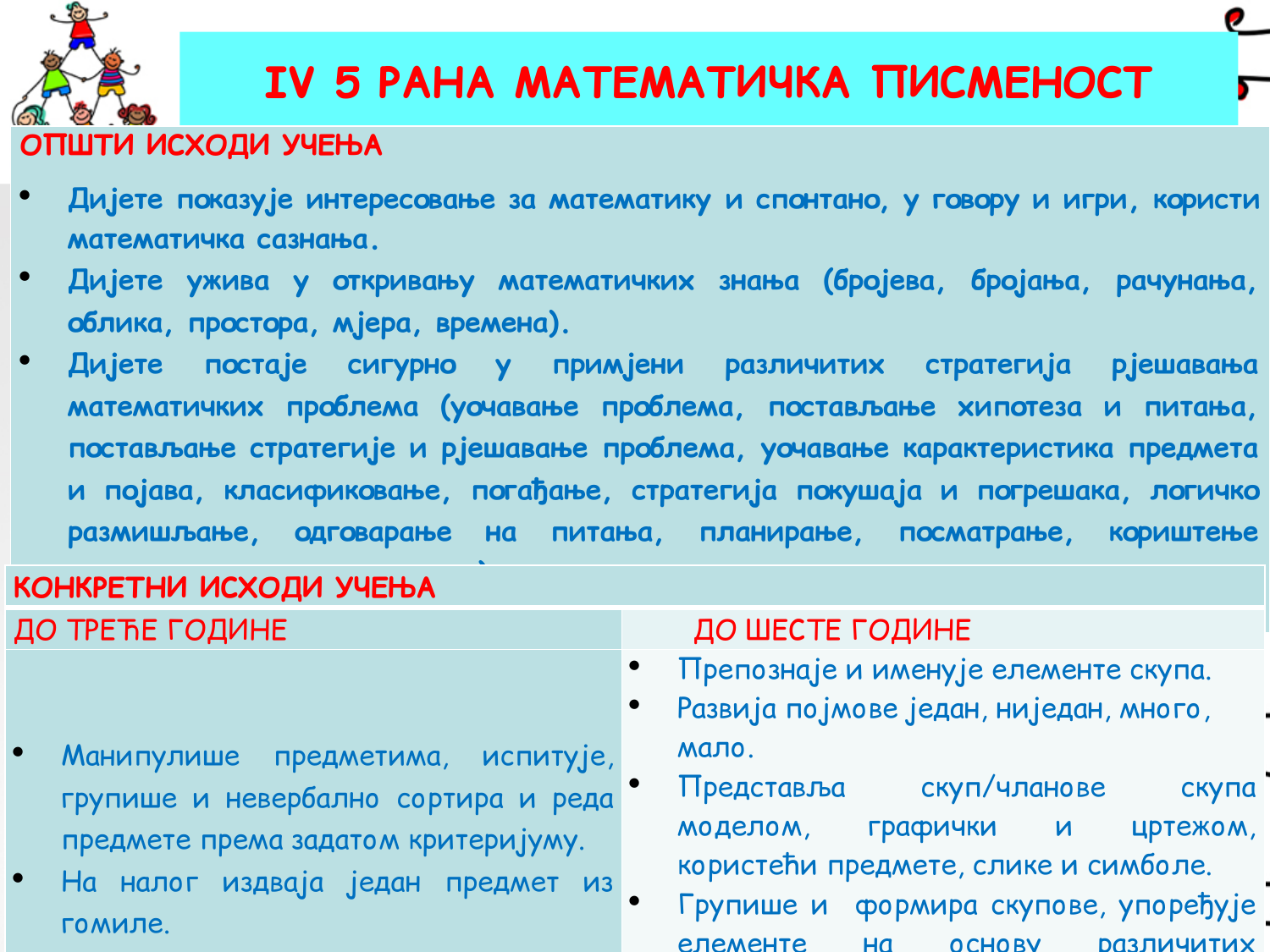

# IV 5 РАНА МАТЕМАТИЧКА ПИСМЕНОСТ
| ОПШТИ ИСХОДИ УЧЕЊА Дијете показује интересовање за математику и спонтано, у говору и игри, користи математичка сазнања. Дијете ужива у откривању математичких знања (бројева, бројања, рачунања, облика, простора, мјера, времена). Дијете постаје сигурно у примјени различитих стратегија рјешавања математичких проблема (уочавање проблема, постављање хипотеза и питања, постављање стратегије и рјешавање проблема, уочавање карактеристика предмета и појава, класификовање, погађање, стратегија покушаја и погрешака, логичко размишљање, одговарање на питања, планирање, посматрање, кориштење различитих извора и ресурса). Почиње да прави разлику између прошлости, садашњости и будућности. |
| --- |
| КОНКРЕТНИ ИСХОДИ УЧЕЊА |  |
| --- | --- |
| ДО ТРЕЋЕ ГОДИНЕ | ДО ШЕСТЕ ГОДИНЕ |
| Манипулише предметима, испитује, групише и невербално сортира и реда предмете према задатом критеријуму. На налог издваја један предмет из гомиле. | Препознаје и именује елементе скупа. Развија појмове један, ниједан, много, мало. Представља скуп/чланове скупа моделом, графички и цртежом, користећи предмете, слике и симболе. Групише и формира скупове, упоређује елементе на основу различитих критеријума. ИТД |